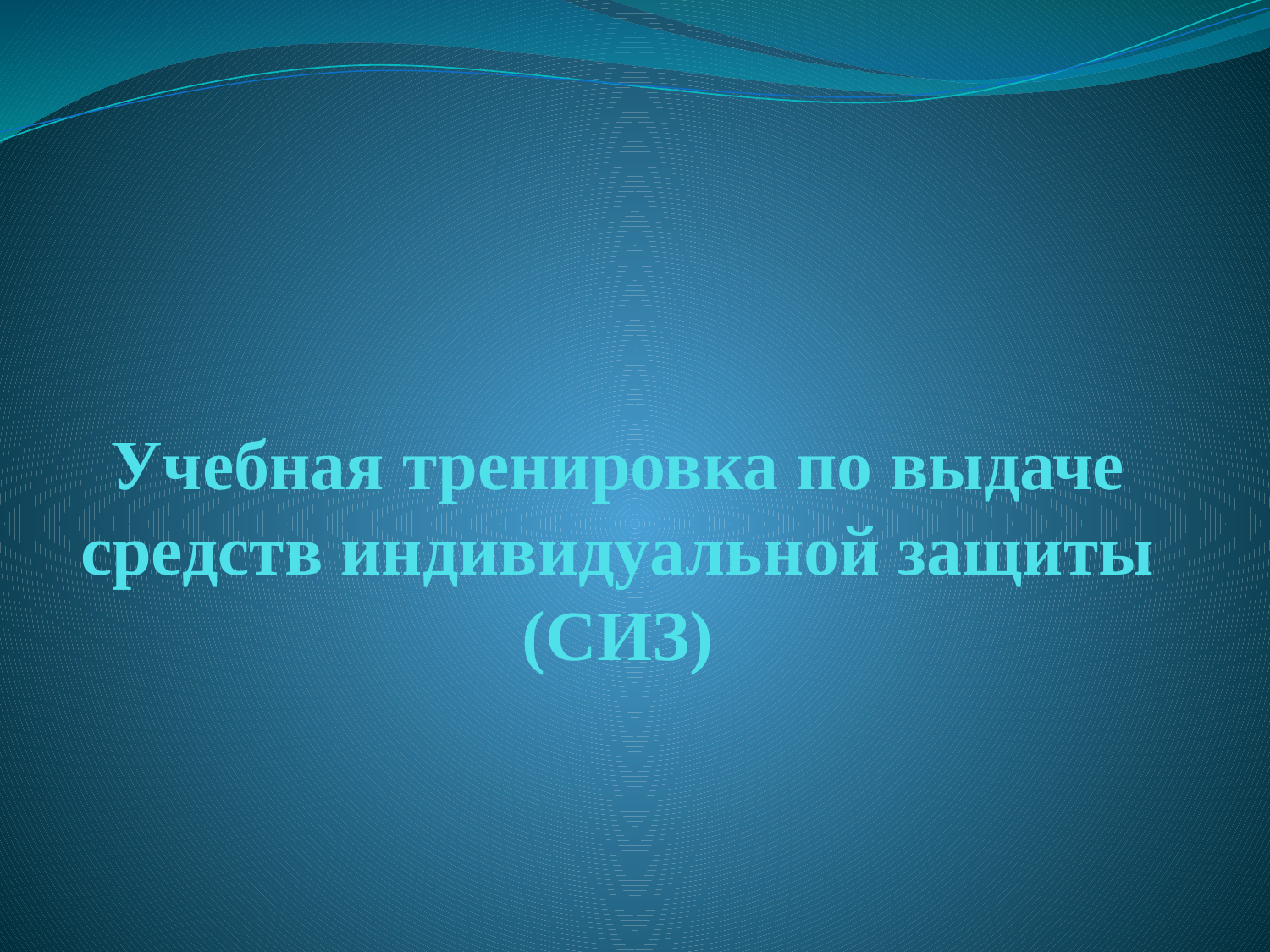

# Учебная тренировка по выдаче средств индивидуальной защиты (СИЗ)